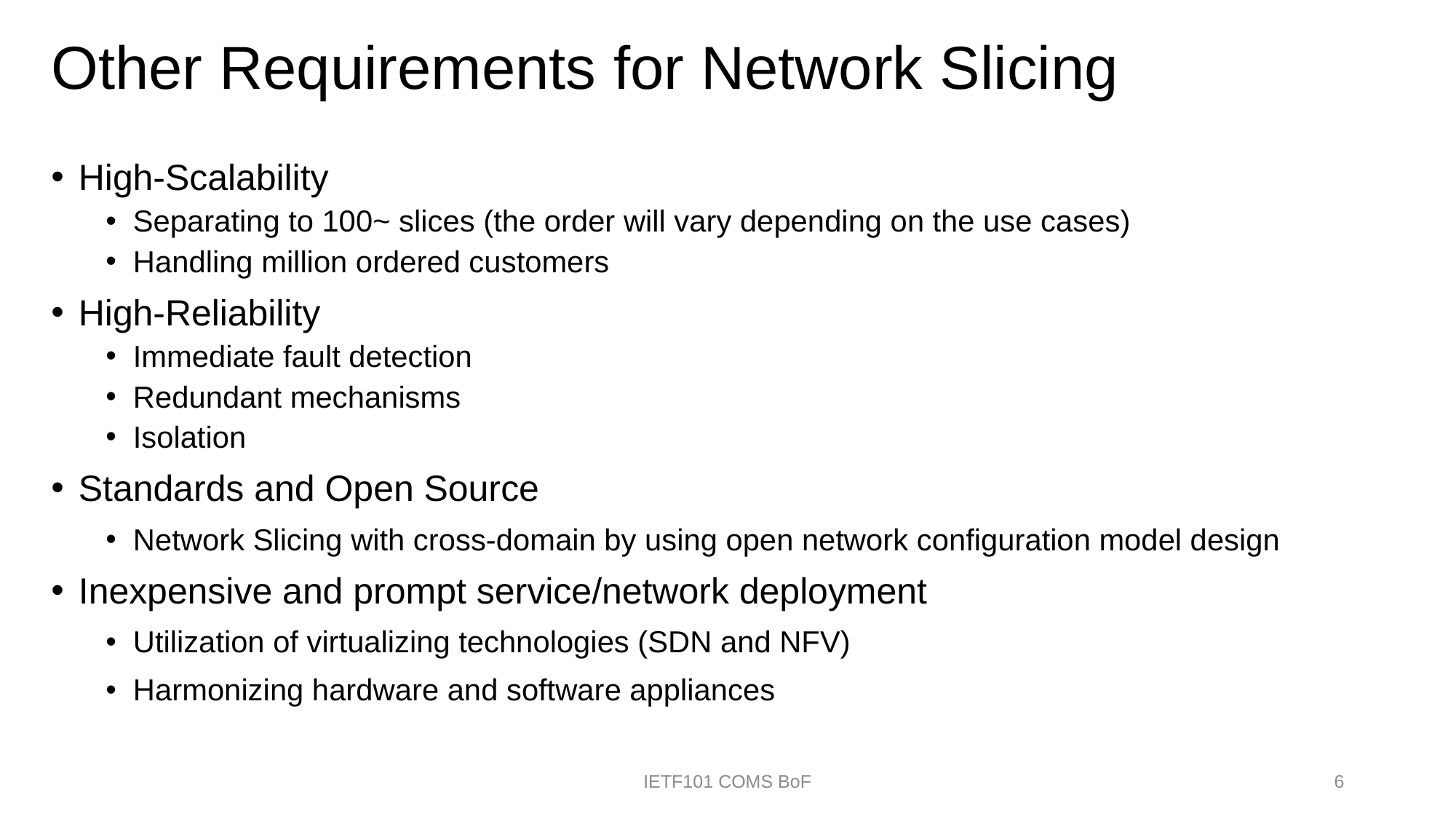

# Other Requirements for Network Slicing
High-Scalability
Separating to 100~ slices (the order will vary depending on the use cases)
Handling million ordered customers
High-Reliability
Immediate fault detection
Redundant mechanisms
Isolation
Standards and Open Source
Network Slicing with cross-domain by using open network configuration model design
Inexpensive and prompt service/network deployment
Utilization of virtualizing technologies (SDN and NFV)
Harmonizing hardware and software appliances
IETF101 COMS BoF
6